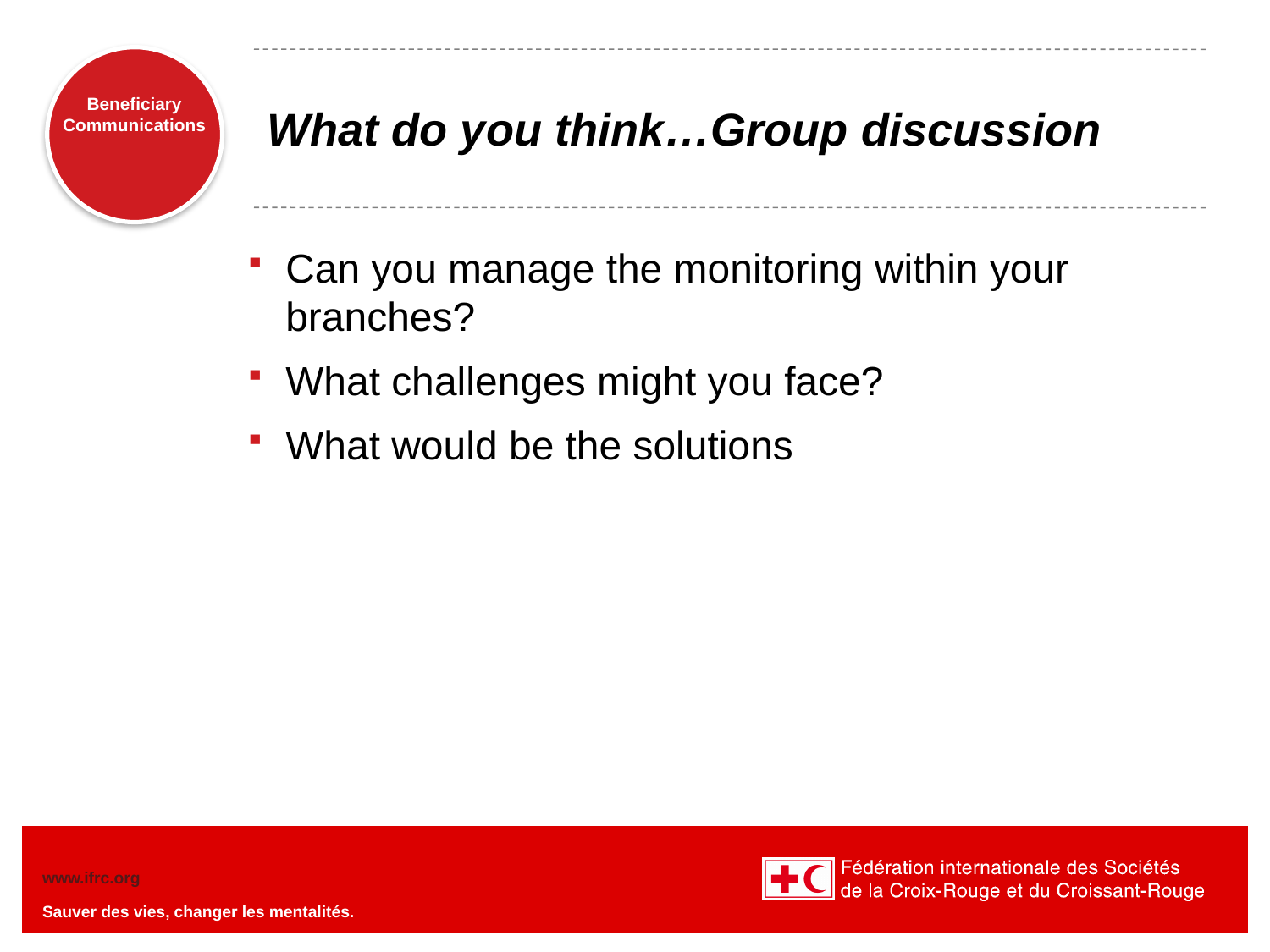

# What do you think…Group discussion
Can you manage the monitoring within your branches?
What challenges might you face?
What would be the solutions